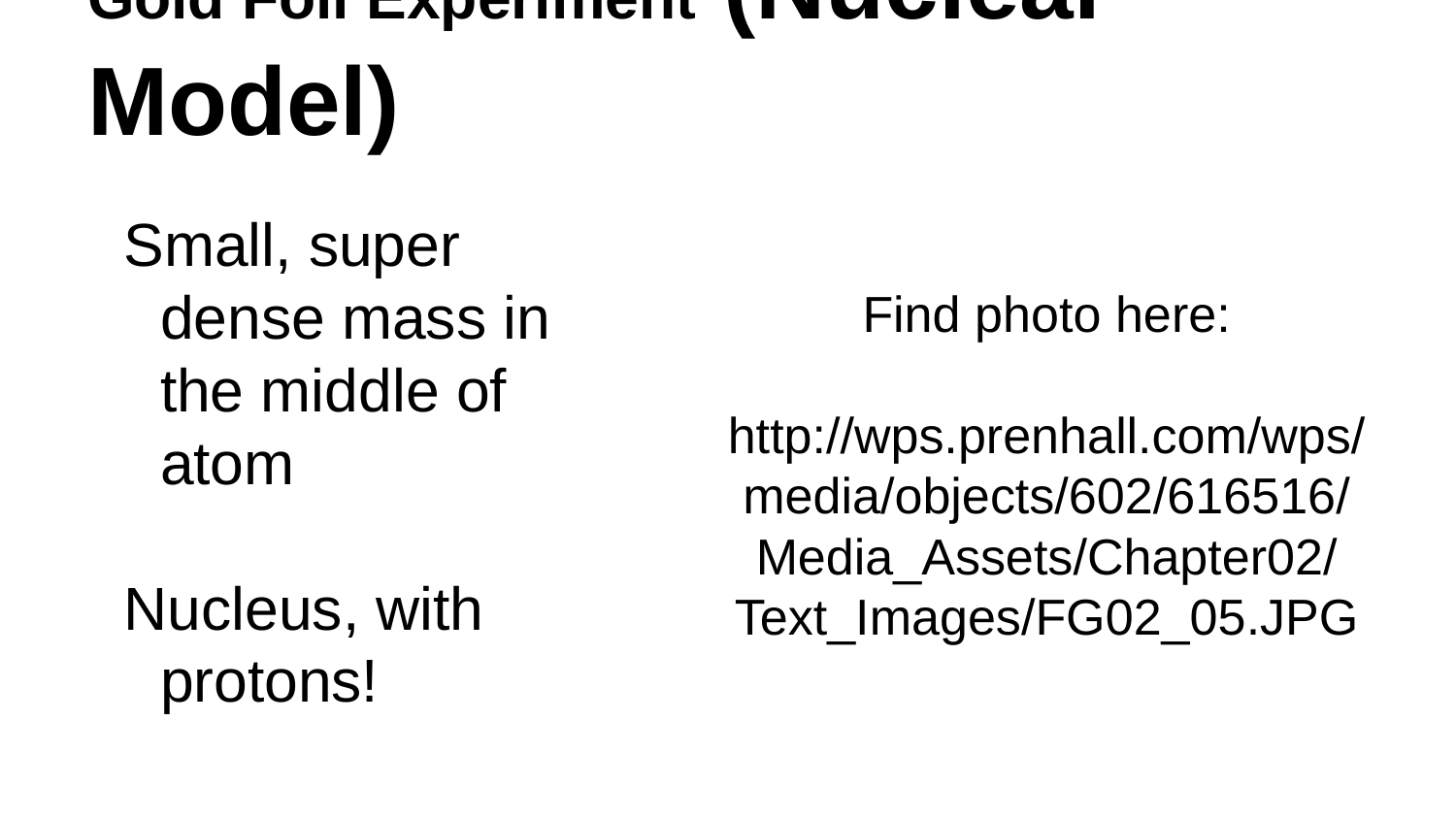

# Gold Foil Experiment (Nuclear Model)
Small, super dense mass in the middle of atom

Nucleus, with protons!
Find photo here:

http://wps.prenhall.com/wps/media/objects/602/616516/Media_Assets/Chapter02/Text_Images/FG02_05.JPG